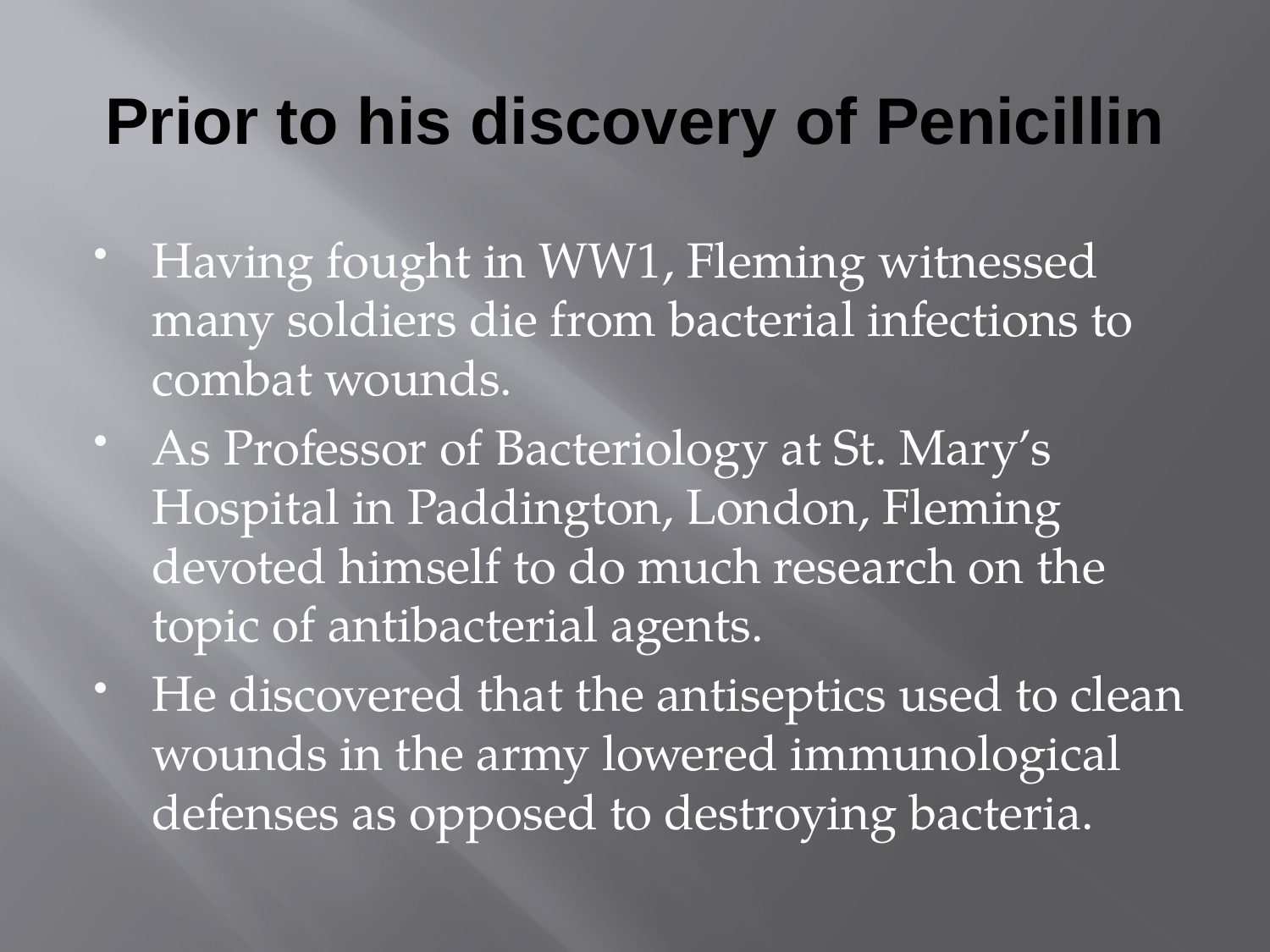

# Prior to his discovery of Penicillin
Having fought in WW1, Fleming witnessed many soldiers die from bacterial infections to combat wounds.
As Professor of Bacteriology at St. Mary’s Hospital in Paddington, London, Fleming devoted himself to do much research on the topic of antibacterial agents.
He discovered that the antiseptics used to clean wounds in the army lowered immunological defenses as opposed to destroying bacteria.